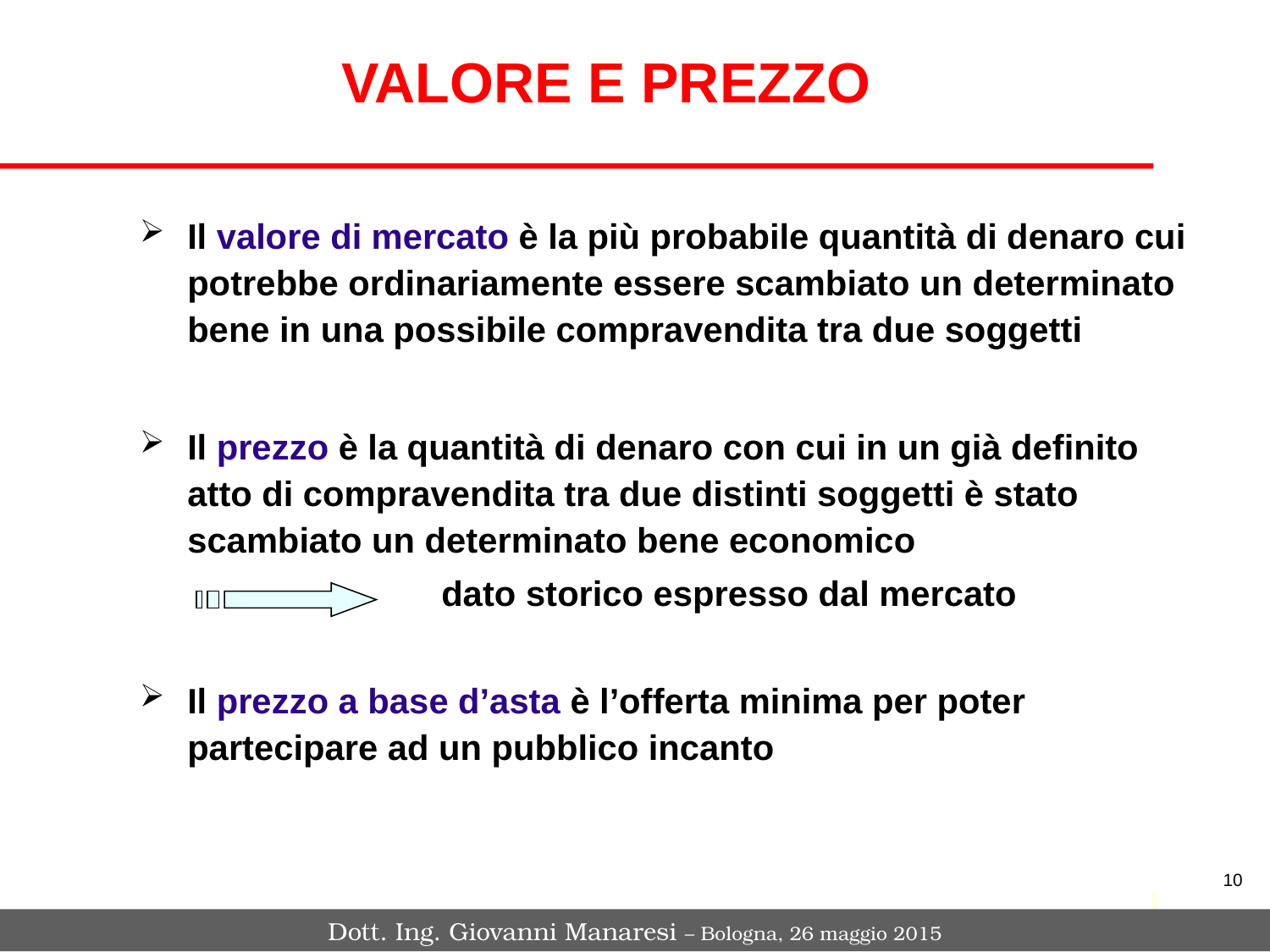

# VALORE E PREZZO
Il valore di mercato è la più probabile quantità di denaro cui potrebbe ordinariamente essere scambiato un determinato bene in una possibile compravendita tra due soggetti

Il prezzo è la quantità di denaro con cui in un già definito atto di compravendita tra due distinti soggetti è stato scambiato un determinato bene economico
			dato storico espresso dal mercato

Il prezzo a base d’asta è l’offerta minima per poter partecipare ad un pubblico incanto

10